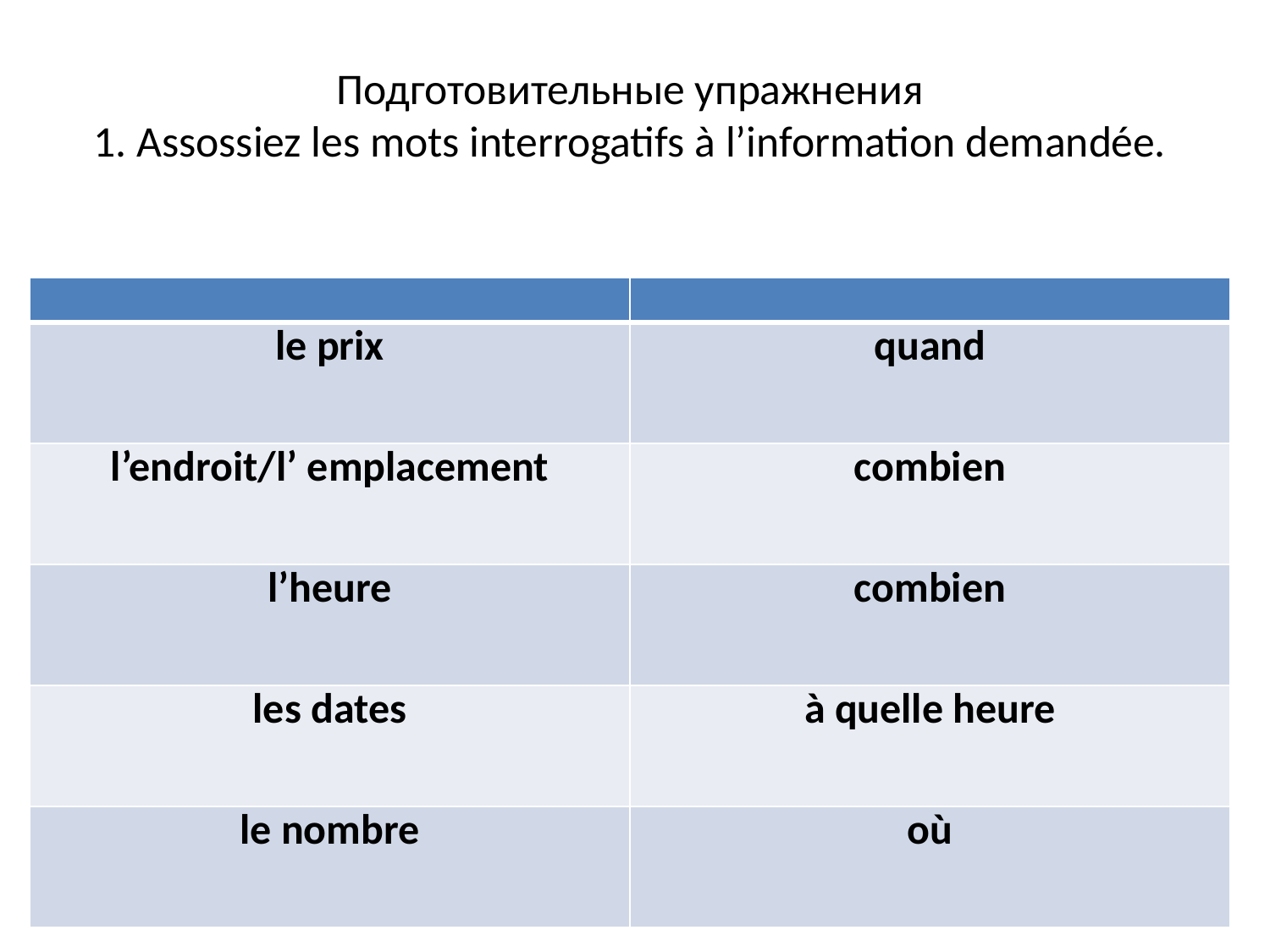

# Подготовительные упражнения 1. Assossiez les mots interrogatifs à l’information demandée.

|  |  |
| --- | --- |
| le prix | quand |
| l’endroit/l’ emplacement | combien |
| l’heure | combien |
| les dates | à quelle heure |
| le nombre | où |